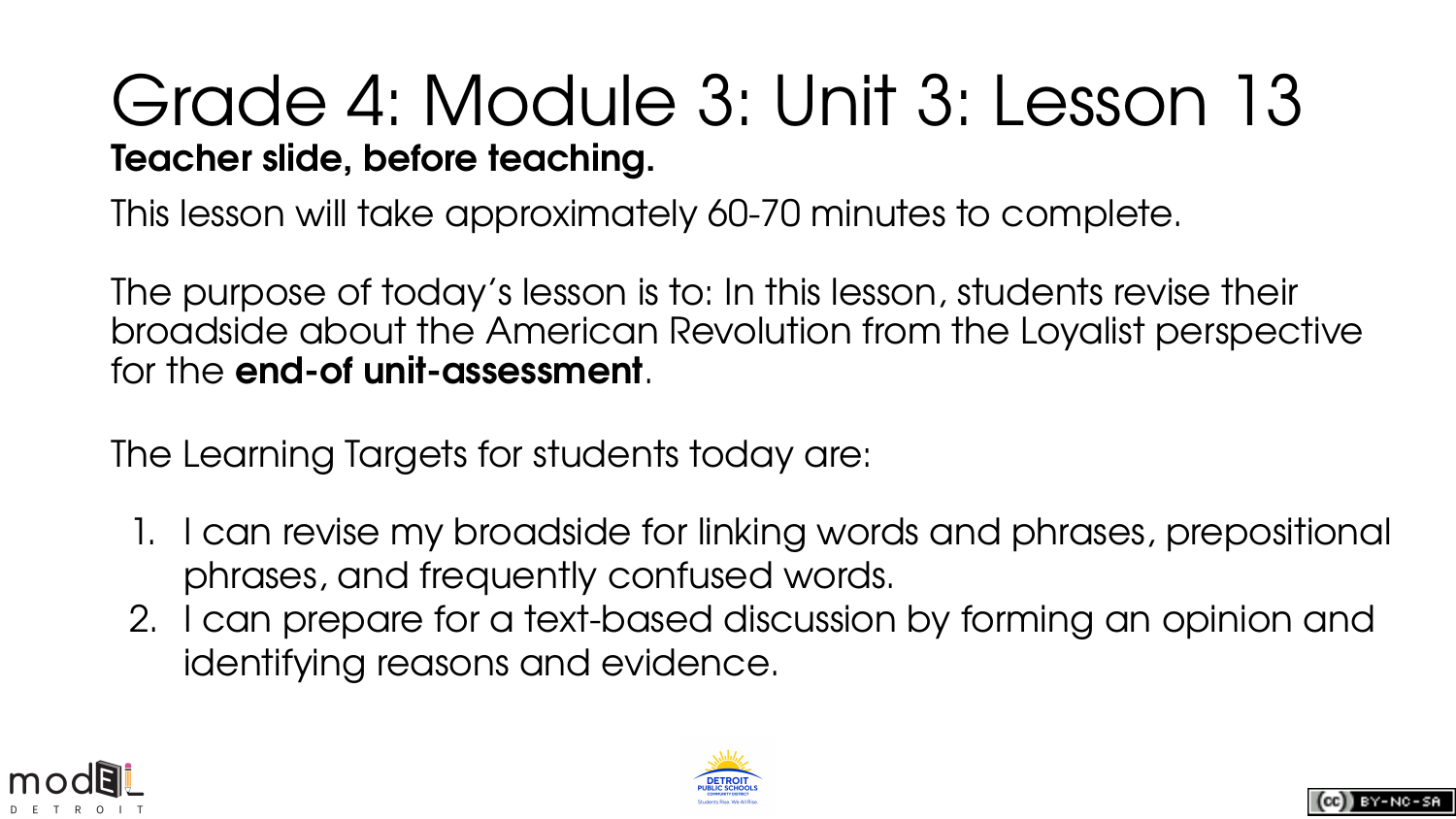

# Grade 4: Module 3: Unit 3: Lesson 13
Teacher slide, before teaching.
This lesson will take approximately 60-70 minutes to complete.

The purpose of today’s lesson is to: In this lesson, students revise their broadside about the American Revolution from the Loyalist perspective for the end-of unit-assessment.

The Learning Targets for students today are:
I can revise my broadside for linking words and phrases, prepositional phrases, and frequently confused words.
I can prepare for a text-based discussion by forming an opinion and identifying reasons and evidence.